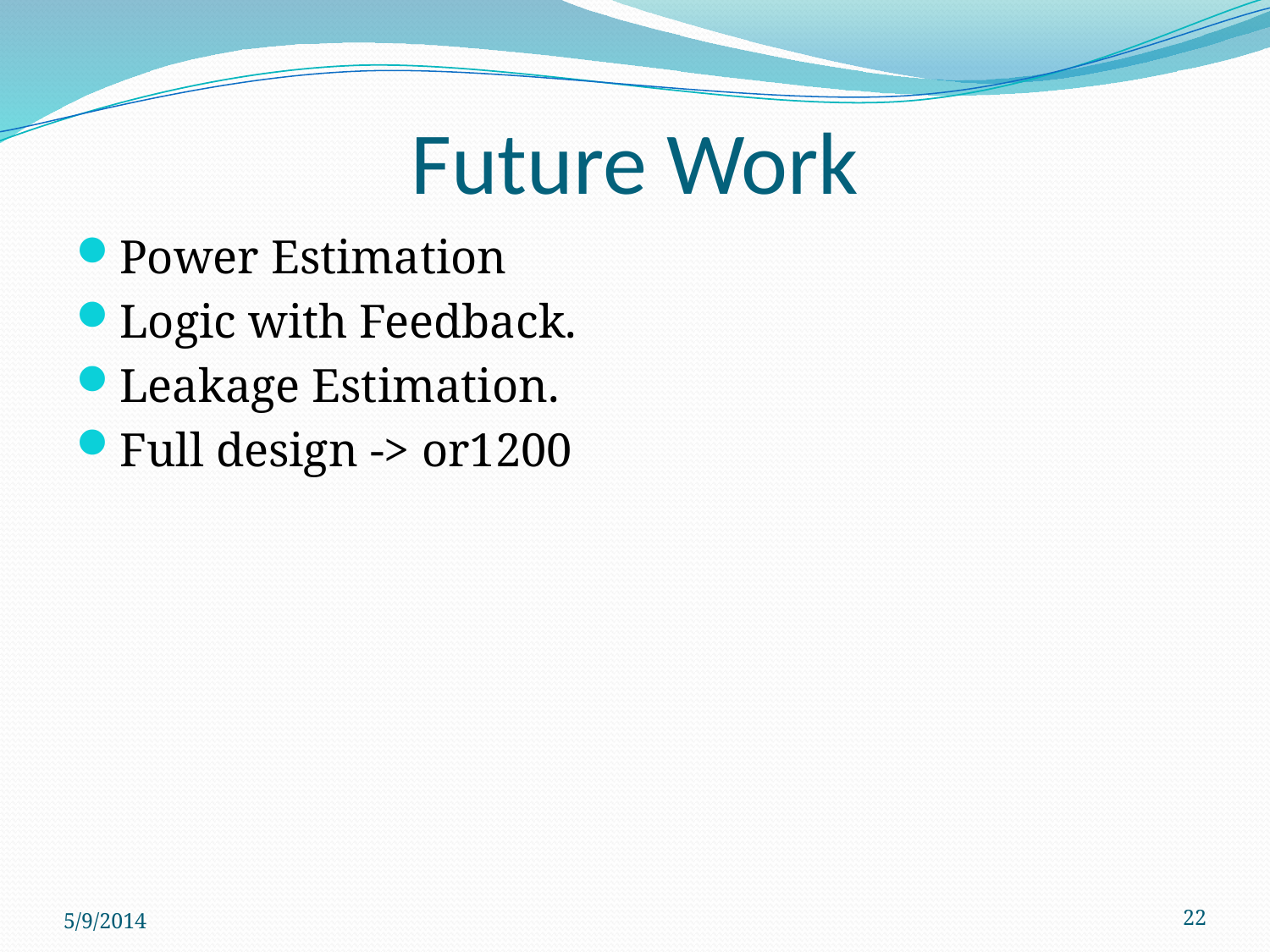

# Future Work
Power Estimation
Logic with Feedback.
Leakage Estimation.
Full design -> or1200

5/9/2014
22